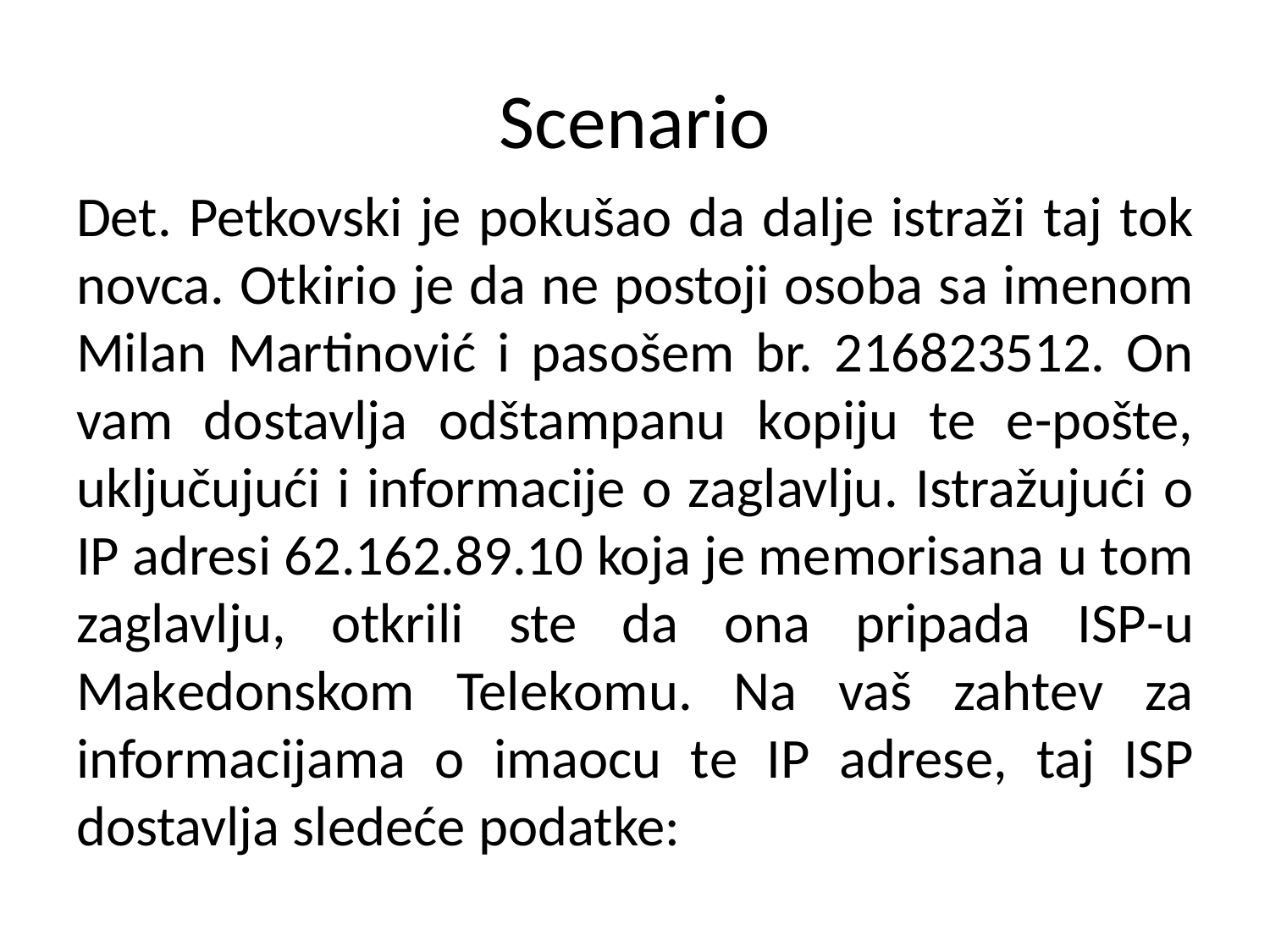

# Scenario
Det. Petkovski je pokušao da dalje istraži taj tok novca. Otkirio je da ne postoji osoba sa imenom Milan Martinović i pasošem br. 216823512. On vam dostavlja odštampanu kopiju te e-pošte, uključujući i informacije o zaglavlju. Istražujući o IP adresi 62.162.89.10 koja je memorisana u tom zaglavlju, otkrili ste da ona pripada ISP-u Makedonskom Telekomu. Na vaš zahtev za informacijama o imaocu te IP adrese, taj ISP dostavlja sledeće podatke: